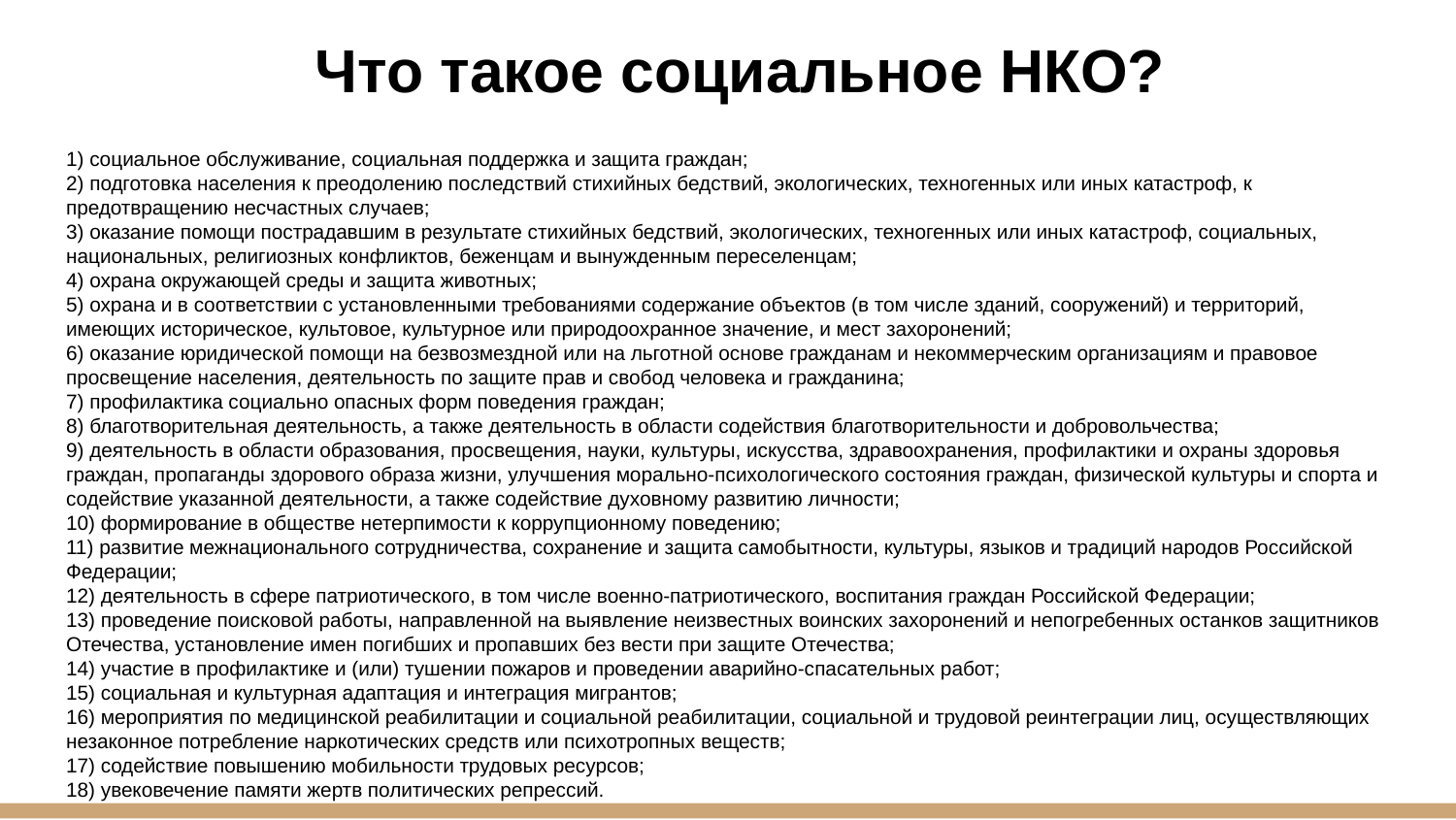

Что такое социальное НКО?

1) социальное обслуживание, социальная поддержка и защита граждан;
2) подготовка населения к преодолению последствий стихийных бедствий, экологических, техногенных или иных катастроф, к предотвращению несчастных случаев;
3) оказание помощи пострадавшим в результате стихийных бедствий, экологических, техногенных или иных катастроф, социальных, национальных, религиозных конфликтов, беженцам и вынужденным переселенцам;
4) охрана окружающей среды и защита животных;
5) охрана и в соответствии с установленными требованиями содержание объектов (в том числе зданий, сооружений) и территорий, имеющих историческое, культовое, культурное или природоохранное значение, и мест захоронений;
6) оказание юридической помощи на безвозмездной или на льготной основе гражданам и некоммерческим организациям и правовое просвещение населения, деятельность по защите прав и свобод человека и гражданина;
7) профилактика социально опасных форм поведения граждан;
8) благотворительная деятельность, а также деятельность в области содействия благотворительности и добровольчества;
9) деятельность в области образования, просвещения, науки, культуры, искусства, здравоохранения, профилактики и охраны здоровья граждан, пропаганды здорового образа жизни, улучшения морально-психологического состояния граждан, физической культуры и спорта и содействие указанной деятельности, а также содействие духовному развитию личности;
10) формирование в обществе нетерпимости к коррупционному поведению;
11) развитие межнационального сотрудничества, сохранение и защита самобытности, культуры, языков и традиций народов Российской Федерации;
12) деятельность в сфере патриотического, в том числе военно-патриотического, воспитания граждан Российской Федерации;
13) проведение поисковой работы, направленной на выявление неизвестных воинских захоронений и непогребенных останков защитников Отечества, установление имен погибших и пропавших без вести при защите Отечества;
14) участие в профилактике и (или) тушении пожаров и проведении аварийно-спасательных работ;
15) социальная и культурная адаптация и интеграция мигрантов;
16) мероприятия по медицинской реабилитации и социальной реабилитации, социальной и трудовой реинтеграции лиц, осуществляющих незаконное потребление наркотических средств или психотропных веществ;
17) содействие повышению мобильности трудовых ресурсов;
18) увековечение памяти жертв политических репрессий.